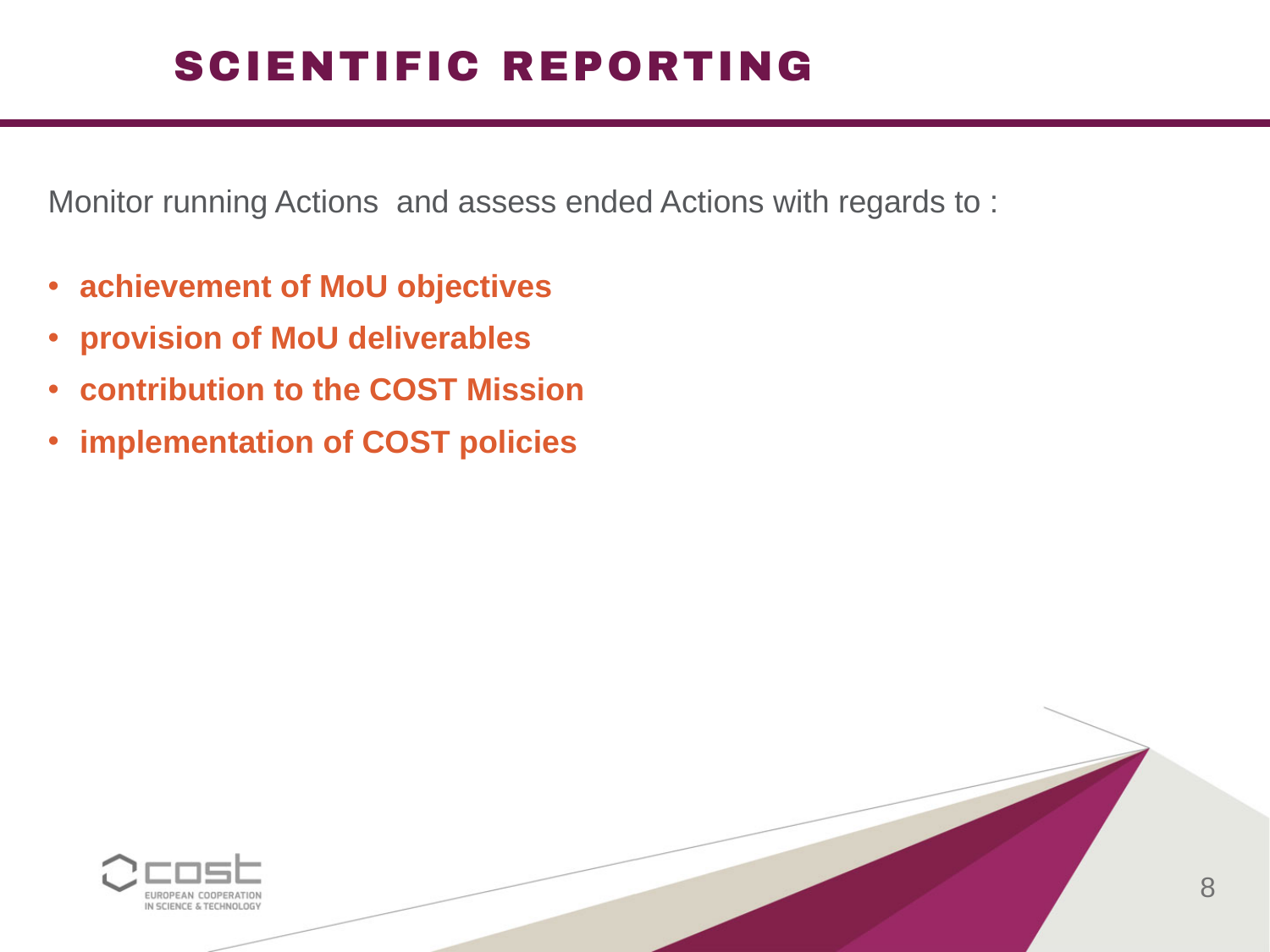

SCIENTIFIC REPORTING
Monitor running Actions  and assess ended Actions with regards to :

achievement of MoU objectives
provision of MoU deliverables
contribution to the COST Mission
implementation of COST policies